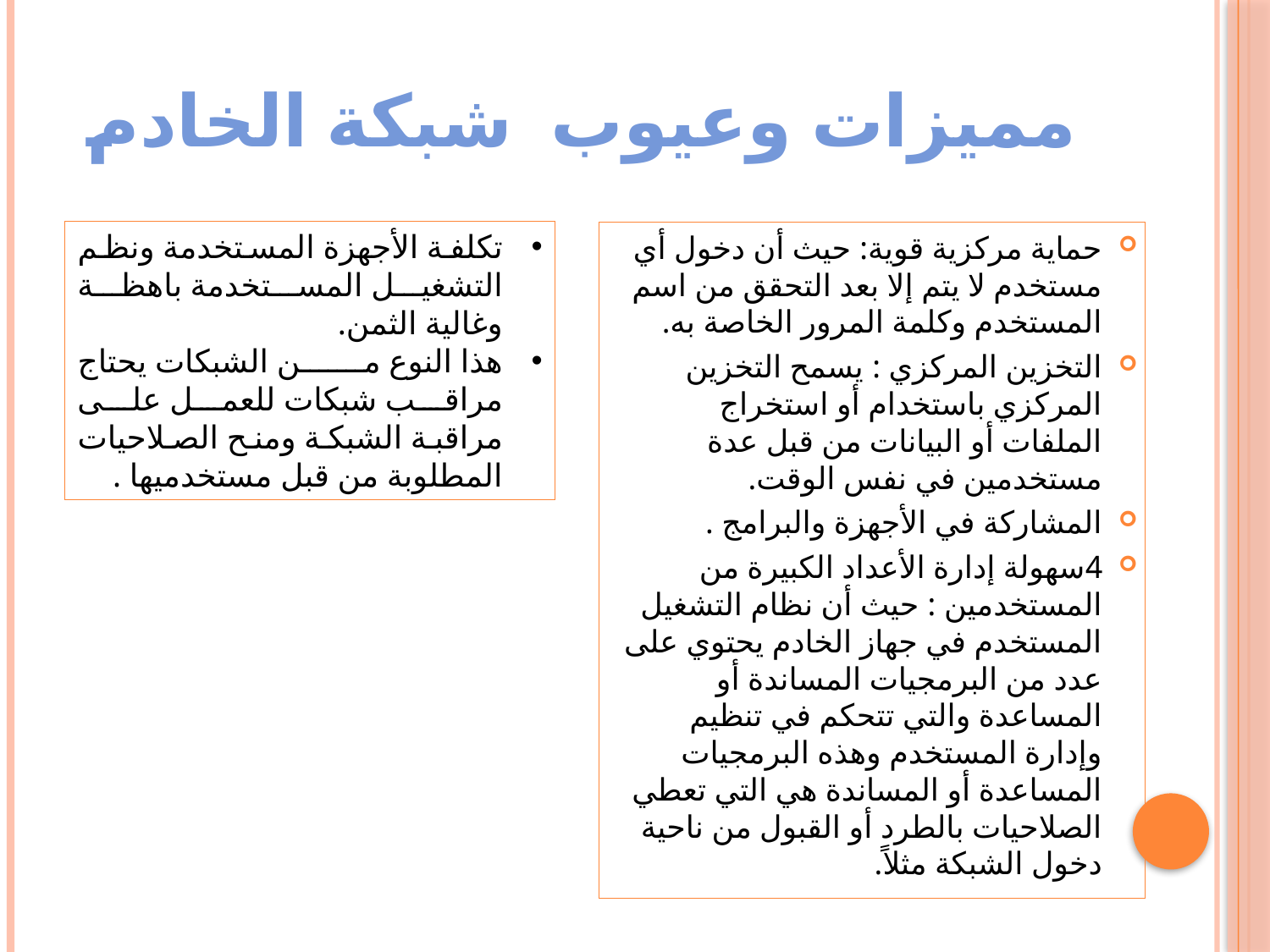

# مميزات وعيوب  شبكة الخادم
تكلفة الأجهزة المستخدمة ونظم التشغيل المستخدمة باهظة وغالية الثمن.
هذا النوع من الشبكات يحتاج مراقب شبكات للعمل على مراقبة الشبكة ومنح الصلاحيات المطلوبة من قبل مستخدميها .
حماية مركزية قوية: حيث أن دخول أي مستخدم لا يتم إلا بعد التحقق من اسم المستخدم وكلمة المرور الخاصة به.
التخزين المركزي : يسمح التخزين المركزي باستخدام أو استخراج الملفات أو البيانات من قبل عدة مستخدمين في نفس الوقت.
المشاركة في الأجهزة والبرامج .
4سهولة إدارة الأعداد الكبيرة من المستخدمين : حيث أن نظام التشغيل المستخدم في جهاز الخادم يحتوي على عدد من البرمجيات المساندة أو المساعدة والتي تتحكم في تنظيم وإدارة المستخدم وهذه البرمجيات المساعدة أو المساندة هي التي تعطي الصلاحيات بالطرد أو القبول من ناحية دخول الشبكة مثلاً.